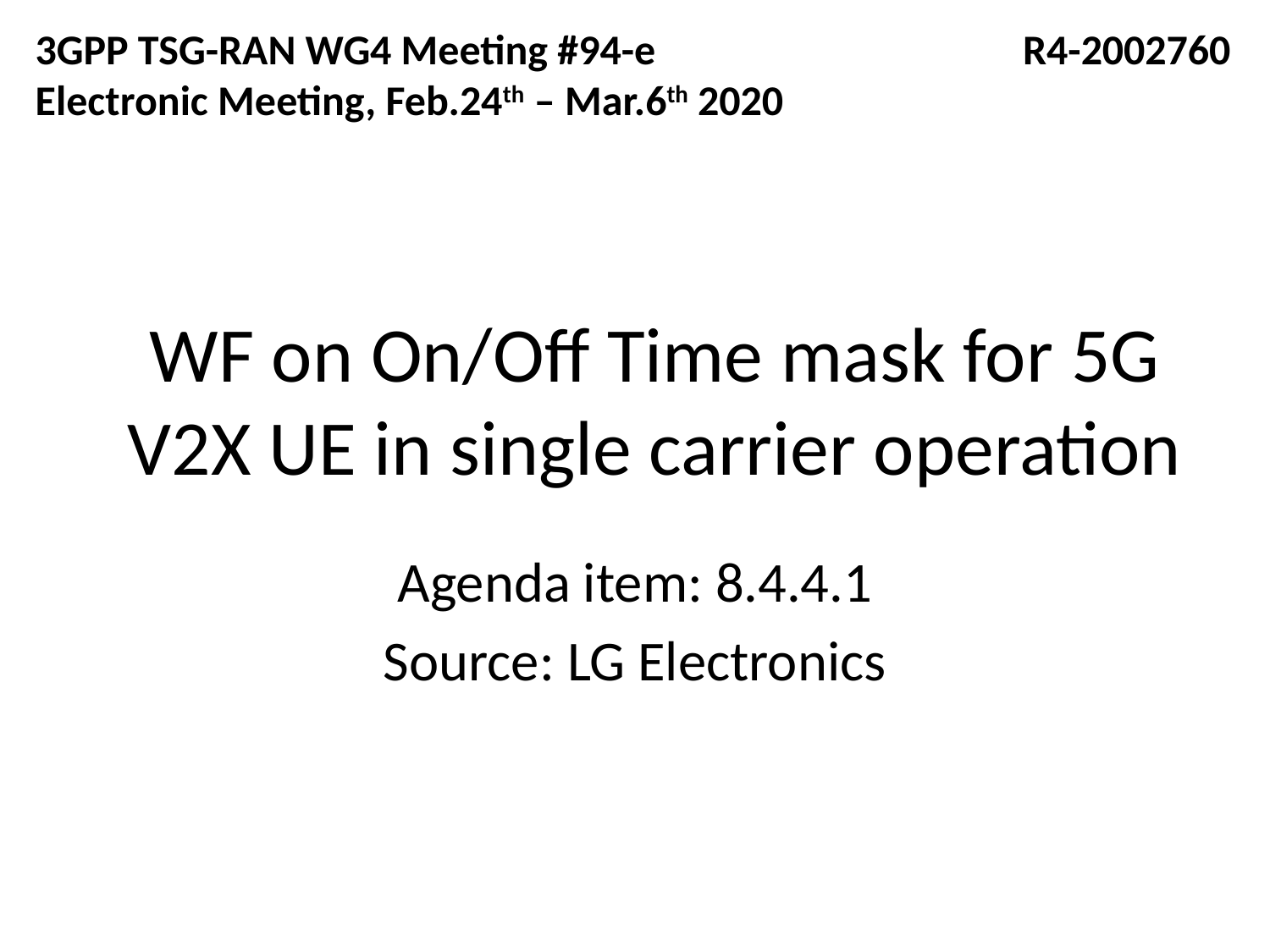

3GPP TSG-RAN WG4 Meeting #94-e	                                     R4-2002760
Electronic Meeting, Feb.24th – Mar.6th 2020
# WF on On/Off Time mask for 5G V2X UE in single carrier operation
Agenda item: 8.4.4.1
Source: LG Electronics